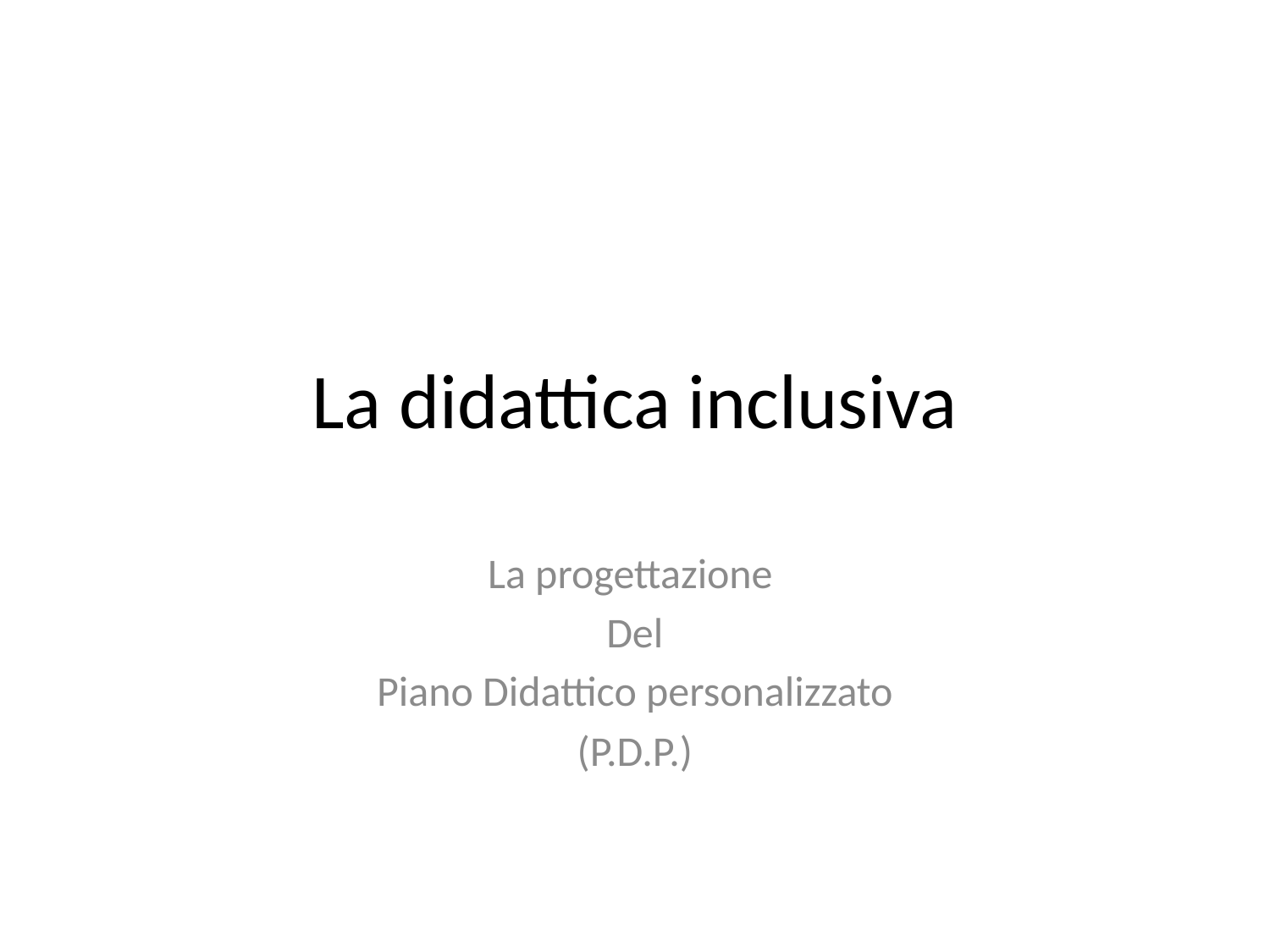

# La didattica inclusiva
La progettazione
Del
Piano Didattico personalizzato
(P.D.P.)